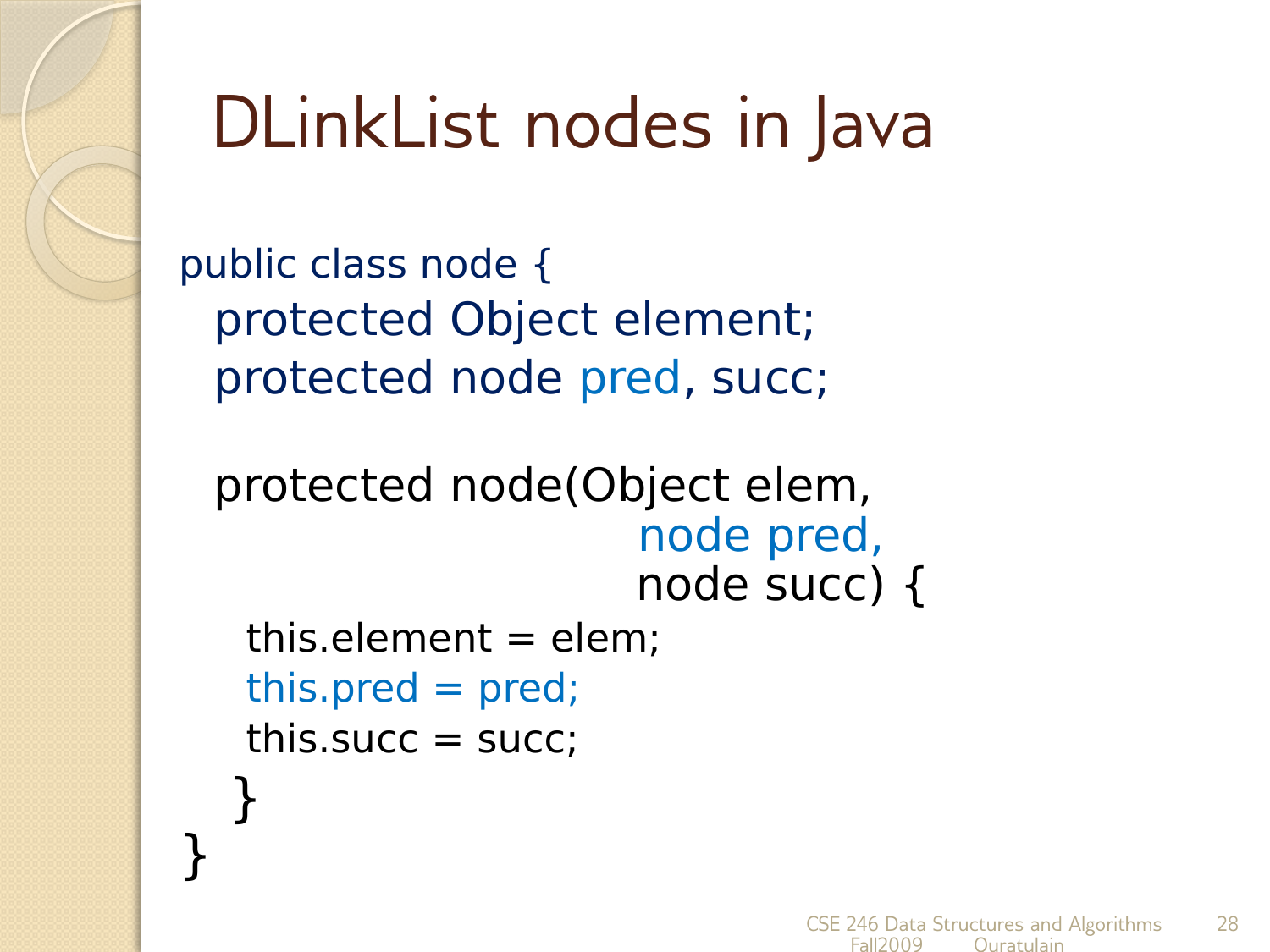

# DLinkList nodes in Java
public class node {
protected Object element;
protected node pred, succ;
protected node(Object elem,
                             node pred,
                             node succ) {
this.element = elem;
this.pred = pred;
this.succ = succ;
   }
}
CSE 246 Data Structures and Algorithms          Fall2009        Quratulain
28